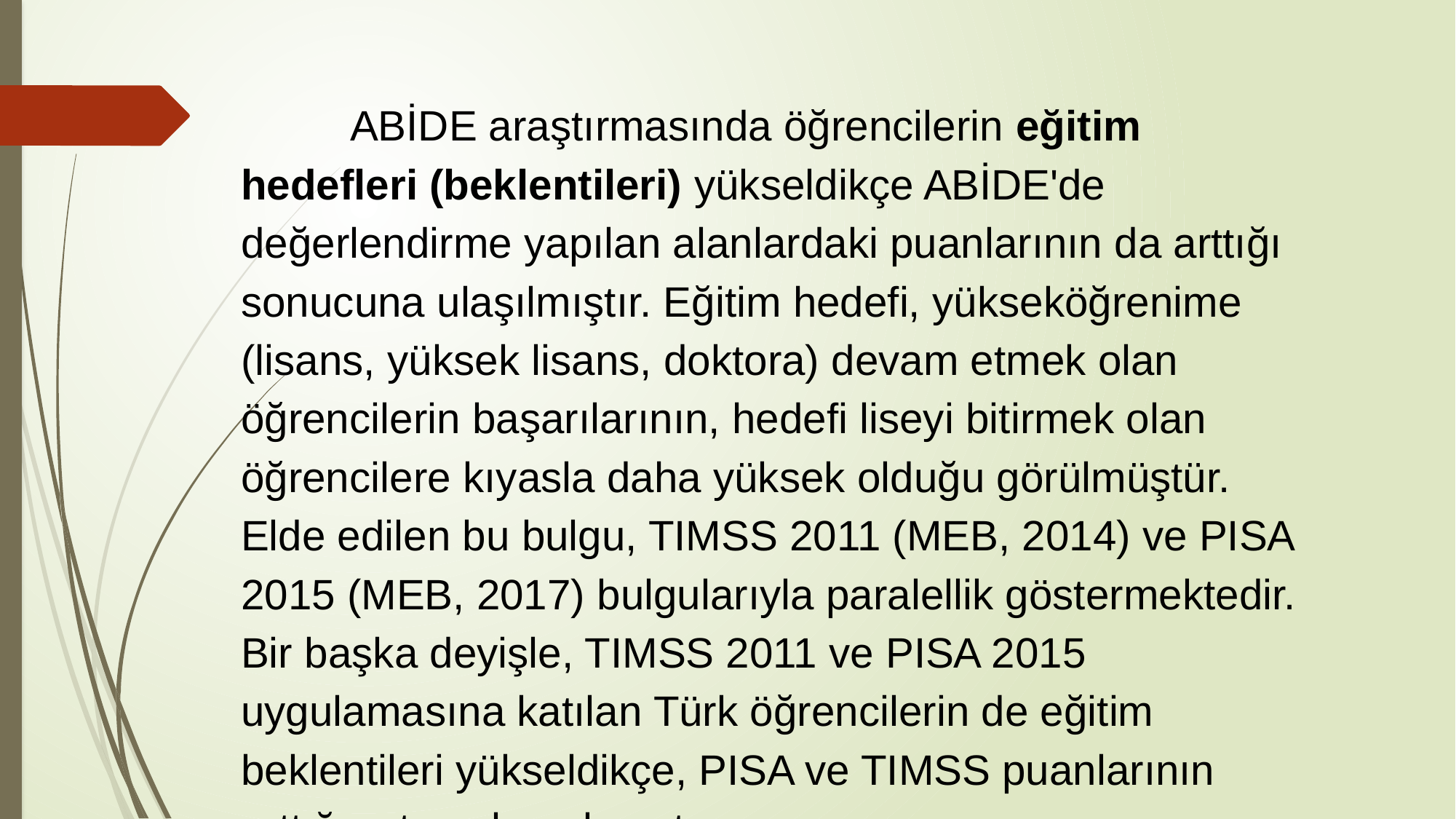

ABİDE araştırmasında öğrencilerin eğitim hedefleri (beklentileri) yükseldikçe ABİDE'de değerlendirme yapılan alanlardaki puanlarının da arttığı sonucuna ulaşılmıştır. Eğitim hedefi, yükseköğrenime (lisans, yüksek lisans, doktora) devam etmek olan öğrencilerin başarılarının, hedefi liseyi bitirmek olan öğrencilere kıyasla daha yüksek olduğu görülmüştür. Elde edilen bu bulgu, TIMSS 2011 (MEB, 2014) ve PISA 2015 (MEB, 2017) bulgularıyla paralellik göstermektedir. Bir başka deyişle, TIMSS 2011 ve PISA 2015 uygulamasına katılan Türk öğrencilerin de eğitim beklentileri yükseldikçe, PISA ve TIMSS puanlarının arttığı ortaya konulmuştur.